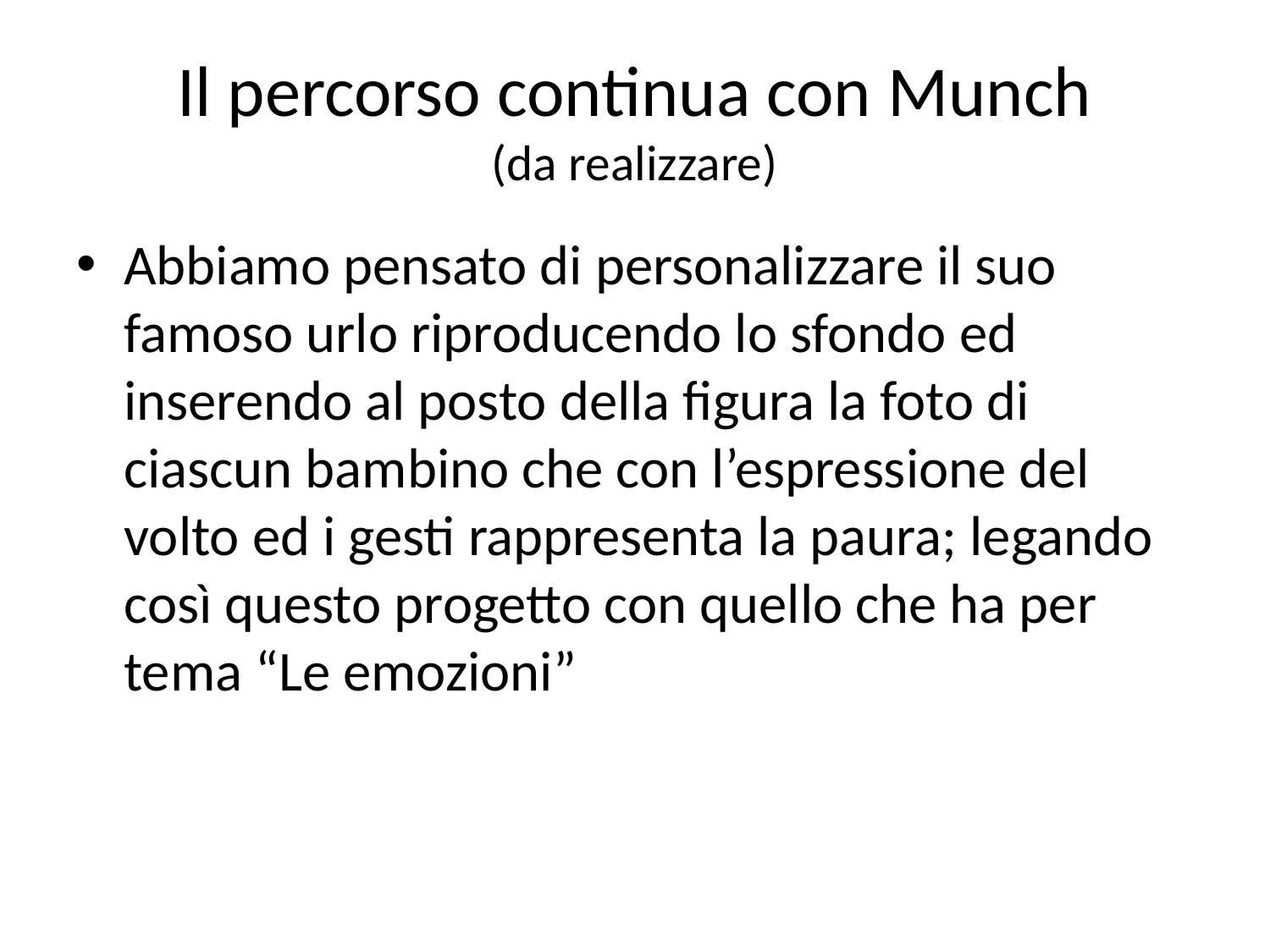

# Il percorso continua con Munch (da realizzare)
Abbiamo pensato di personalizzare il suo famoso urlo riproducendo lo sfondo ed inserendo al posto della figura la foto di ciascun bambino che con l’espressione del volto ed i gesti rappresenta la paura; legando così questo progetto con quello che ha per tema “Le emozioni”